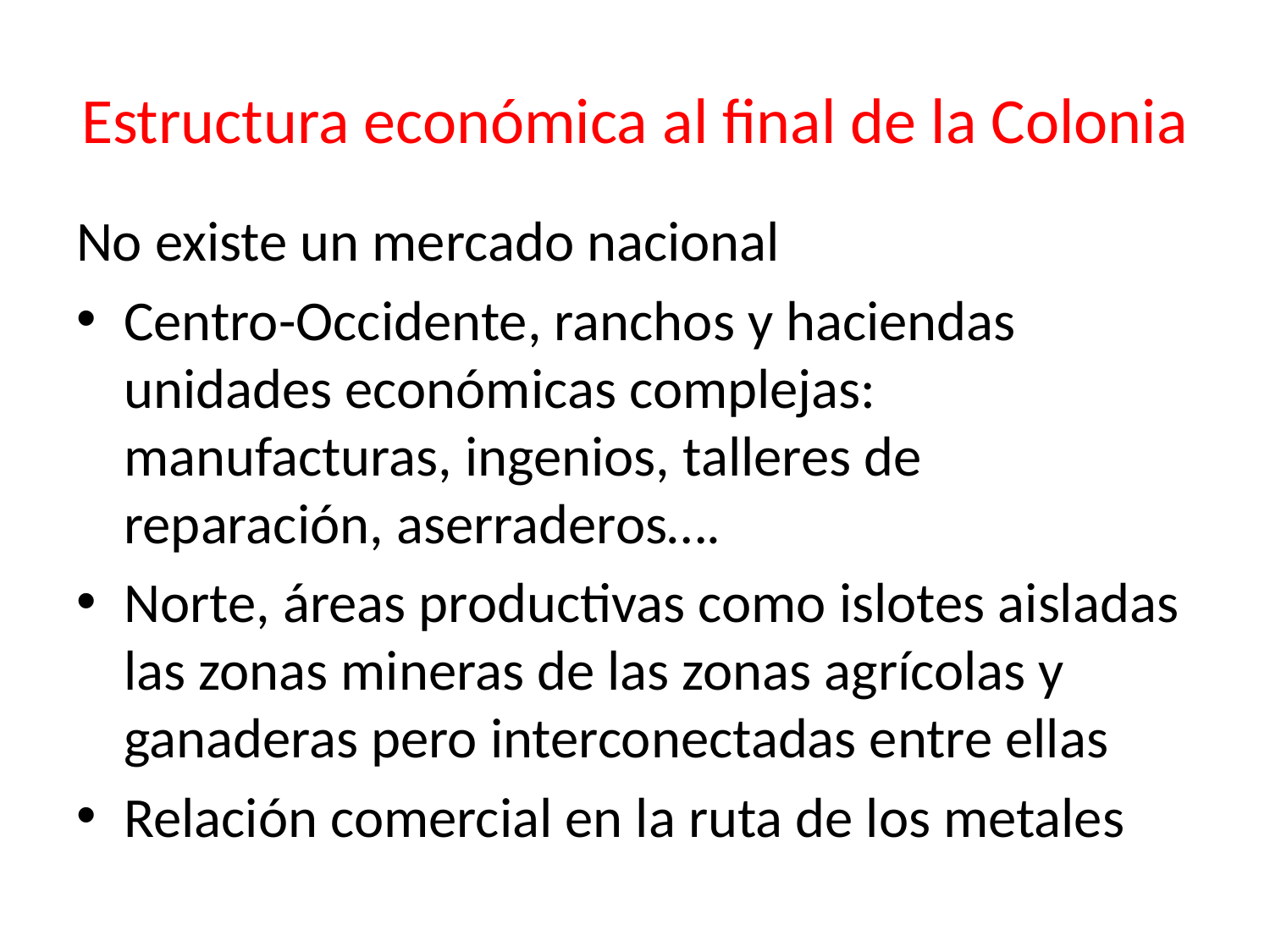

# Estructura económica al final de la Colonia
No existe un mercado nacional
Centro-Occidente, ranchos y haciendas unidades económicas complejas: manufacturas, ingenios, talleres de reparación, aserraderos….
Norte, áreas productivas como islotes aisladas las zonas mineras de las zonas agrícolas y ganaderas pero interconectadas entre ellas
Relación comercial en la ruta de los metales